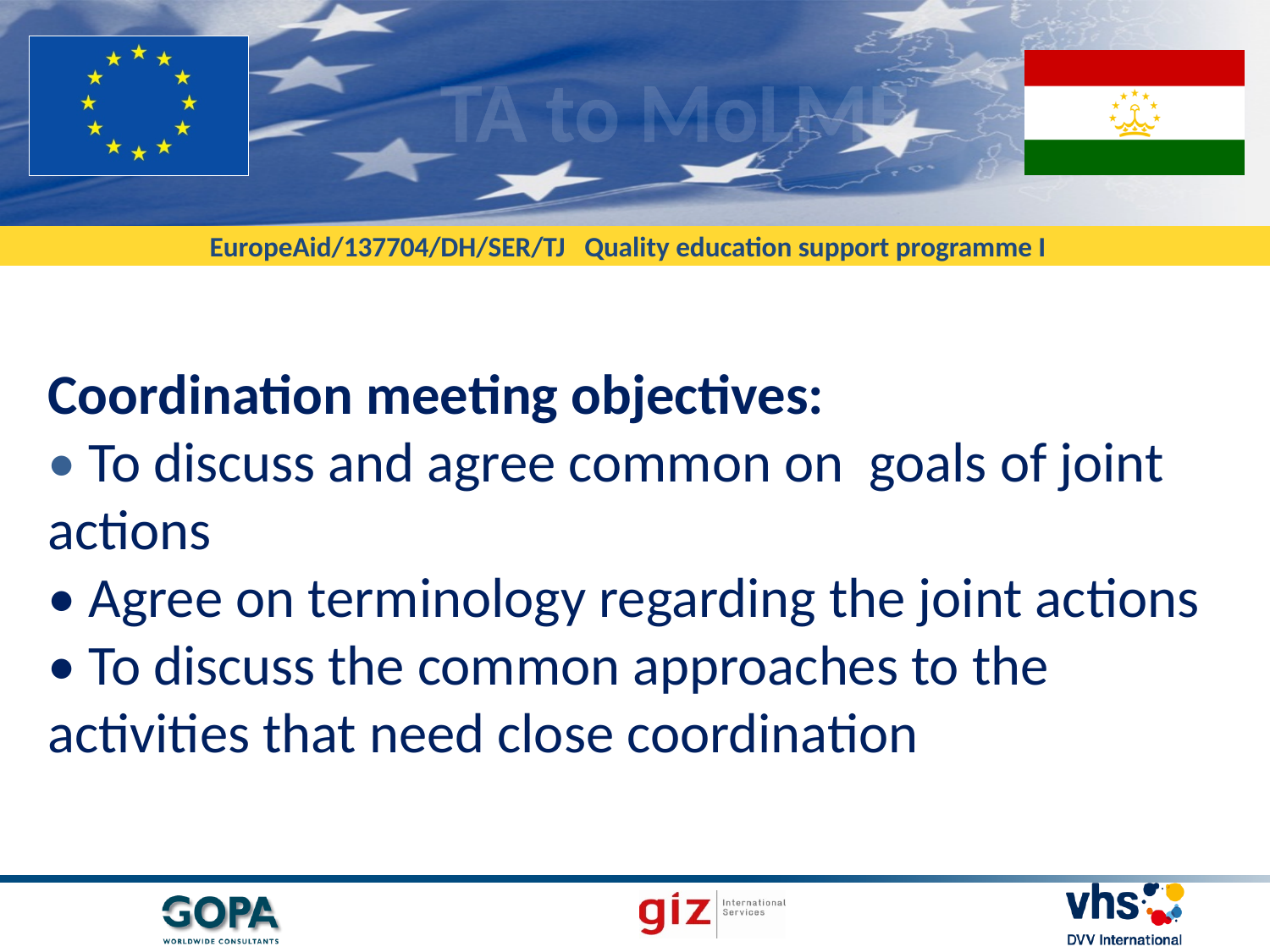

# Coordination meeting objectives: • To discuss and agree common on  goals of joint actions • Agree on terminology regarding the joint actions • To discuss the common approaches to the activities that need close coordination